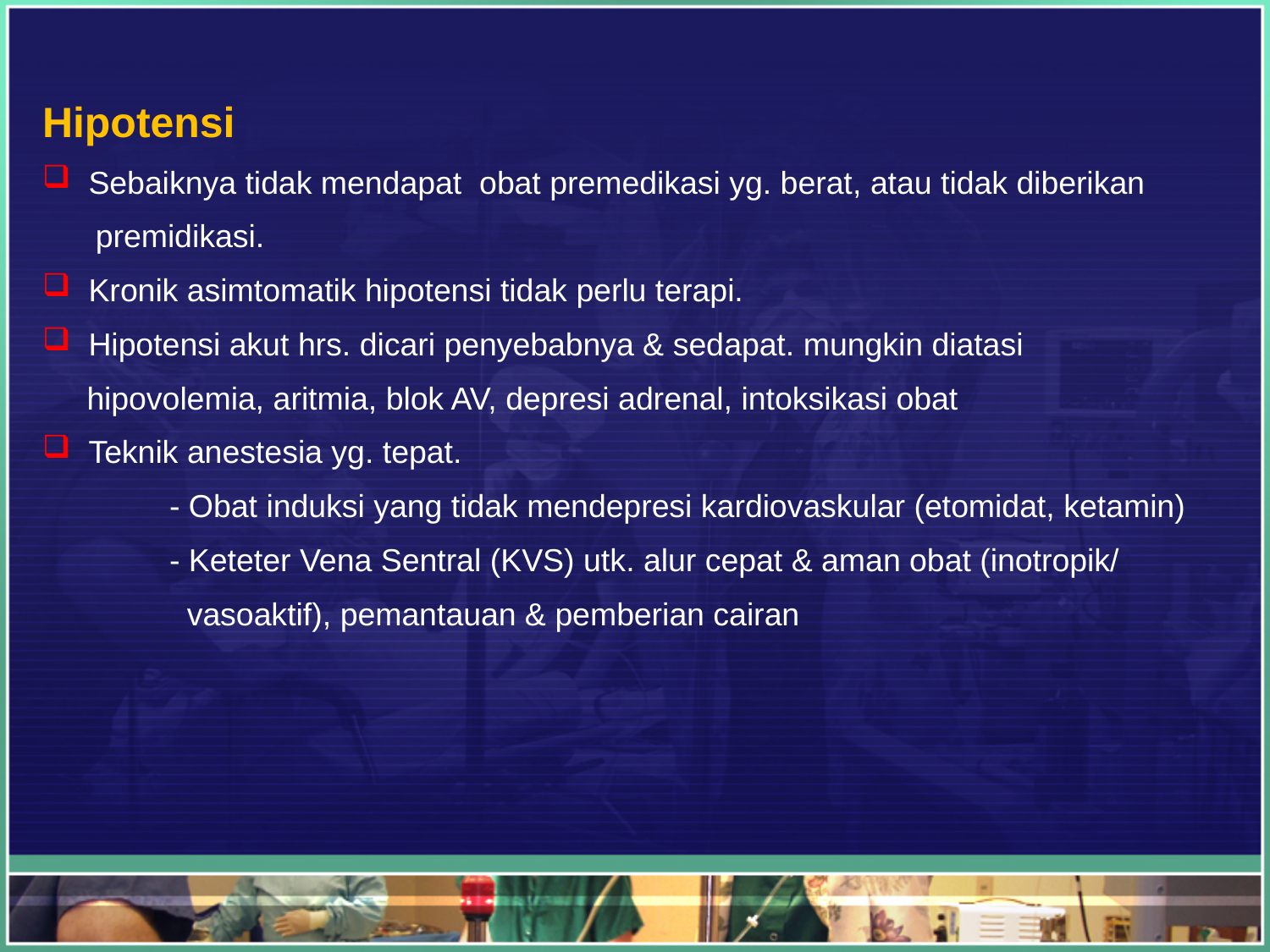

Hipotensi
  Sebaiknya tidak mendapat  obat premedikasi yg. berat, atau tidak diberikan
      premidikasi.
  Kronik asimtomatik hipotensi tidak perlu terapi.
  Hipotensi akut hrs. dicari penyebabnya & sedapat. mungkin diatasi
     hipovolemia, aritmia, blok AV, depresi adrenal, intoksikasi obat
  Teknik anestesia yg. tepat.
	- Obat induksi yang tidak mendepresi kardiovaskular (etomidat, ketamin)
	- Keteter Vena Sentral (KVS) utk. alur cepat & aman obat (inotropik/
	  vasoaktif), pemantauan & pemberian cairan